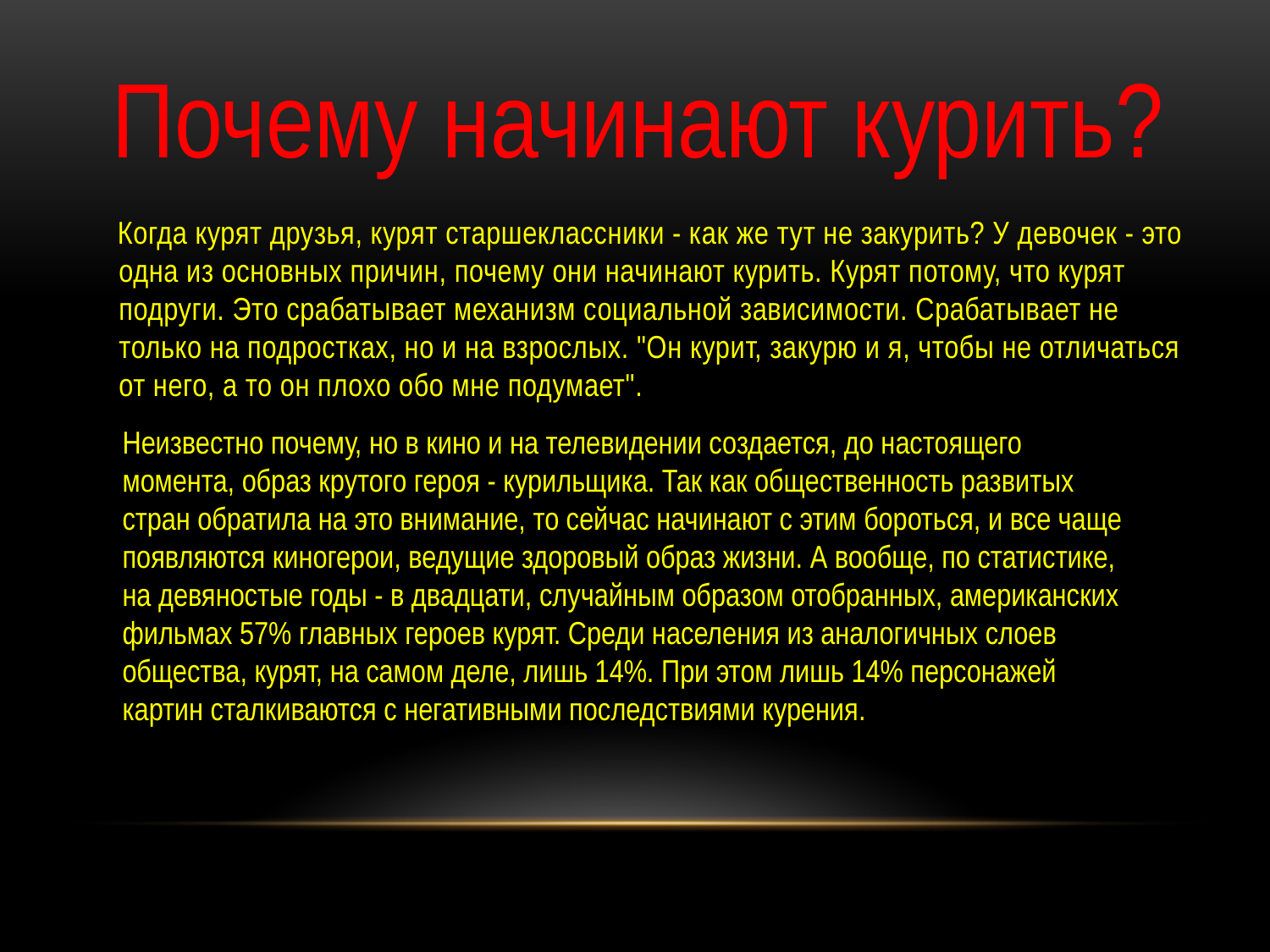

Почему начинают курить?
      Когда курят друзья, курят старшеклассники - как же тут не закурить? У девочек - это одна из основных причин, почему они начинают курить. Курят потому, что курят подруги. Это срабатывает механизм социальной зависимости. Срабатывает не только на подростках, но и на взрослых. "Он курит, закурю и я, чтобы не отличаться от него, а то он плохо обо мне подумает".
Неизвестно почему, но в кино и на телевидении создается, до настоящего момента, образ крутого героя - курильщика. Так как общественность развитых стран обратила на это внимание, то сейчас начинают с этим бороться, и все чаще появляются киногерои, ведущие здоровый образ жизни. А вообще, по статистике, на девяностые годы - в двадцати, случайным образом отобранных, американских фильмах 57% главных героев курят. Среди населения из аналогичных слоев общества, курят, на самом деле, лишь 14%. При этом лишь 14% персонажей картин сталкиваются с негативными последствиями курения.